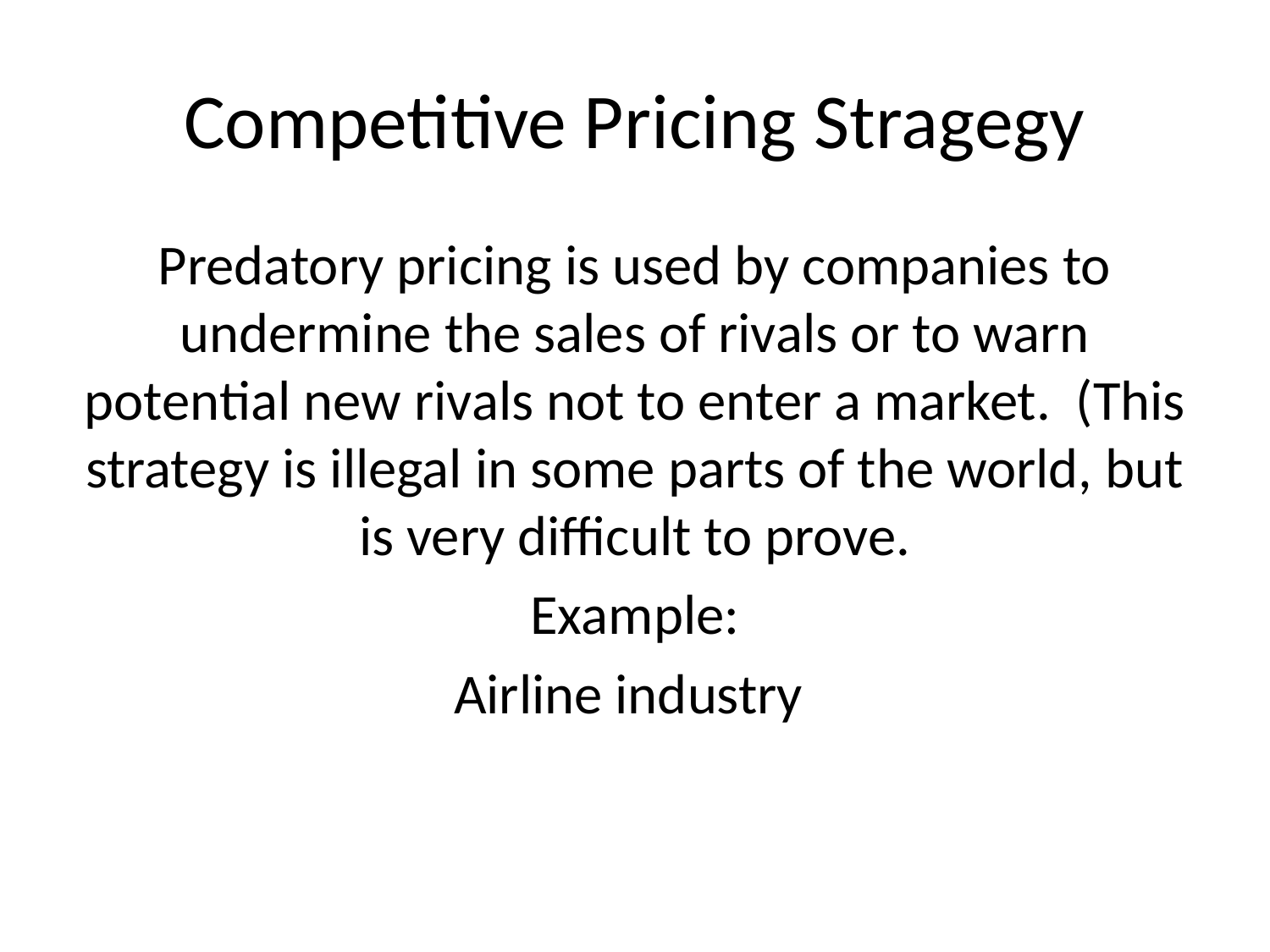

# Competitive Pricing Stragegy
Predatory pricing is used by companies to undermine the sales of rivals or to warn potential new rivals not to enter a market.  (This strategy is illegal in some parts of the world, but is very difficult to prove.
Example:
Airline industry